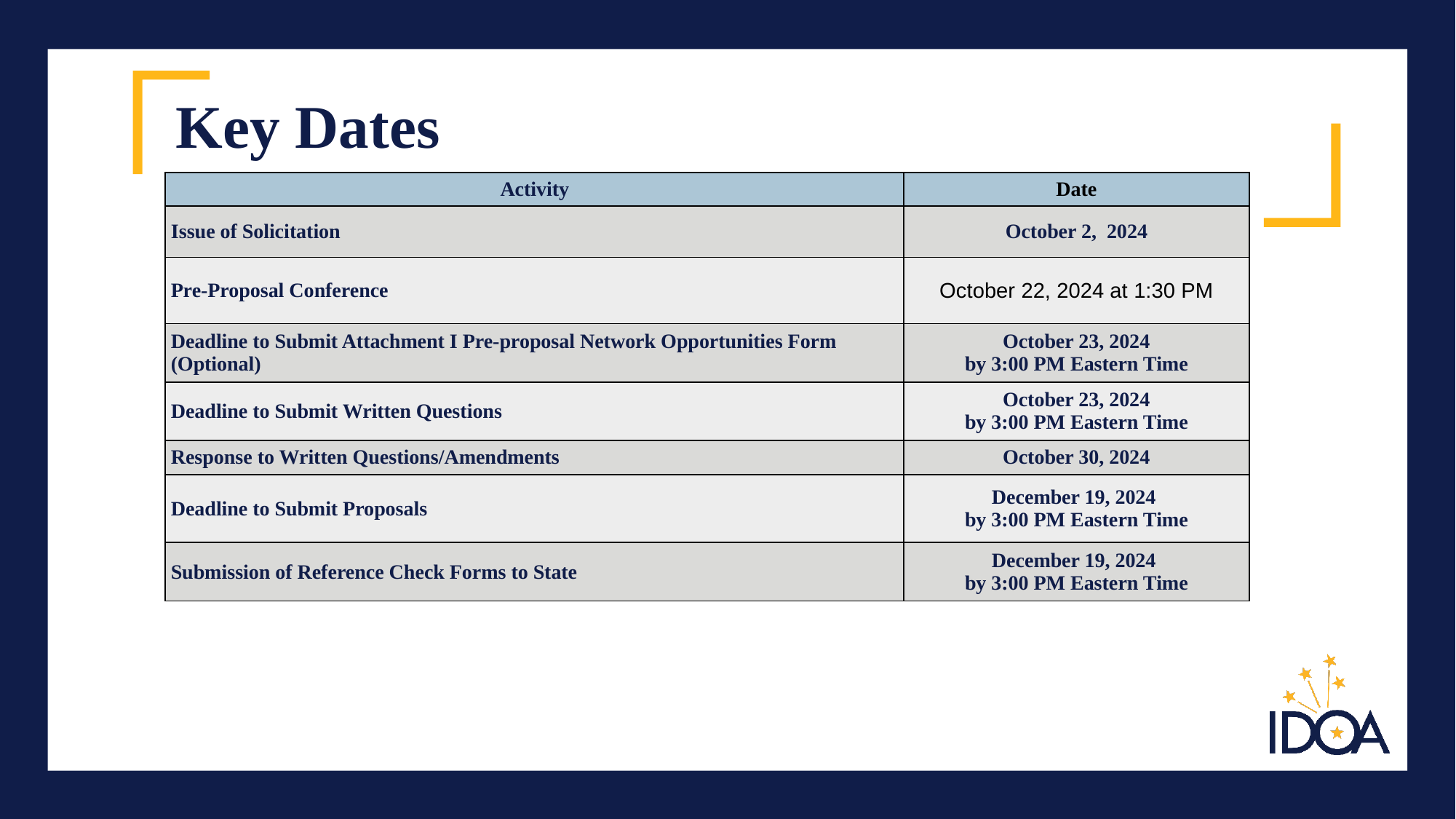

# Key Dates
| Activity | Date |
| --- | --- |
| Issue of Solicitation | October 2, 2024 |
| Pre-Proposal Conference | October 22, 2024 at 1:30 PM |
| Deadline to Submit Attachment I Pre-proposal Network Opportunities Form (Optional) | October 23, 2024 by 3:00 PM Eastern Time |
| Deadline to Submit Written Questions | October 23, 2024 by 3:00 PM Eastern Time |
| Response to Written Questions/Amendments | October 30, 2024 |
| Deadline to Submit Proposals | December 19, 2024 by 3:00 PM Eastern Time |
| Submission of Reference Check Forms to State | December 19, 2024 by 3:00 PM Eastern Time |